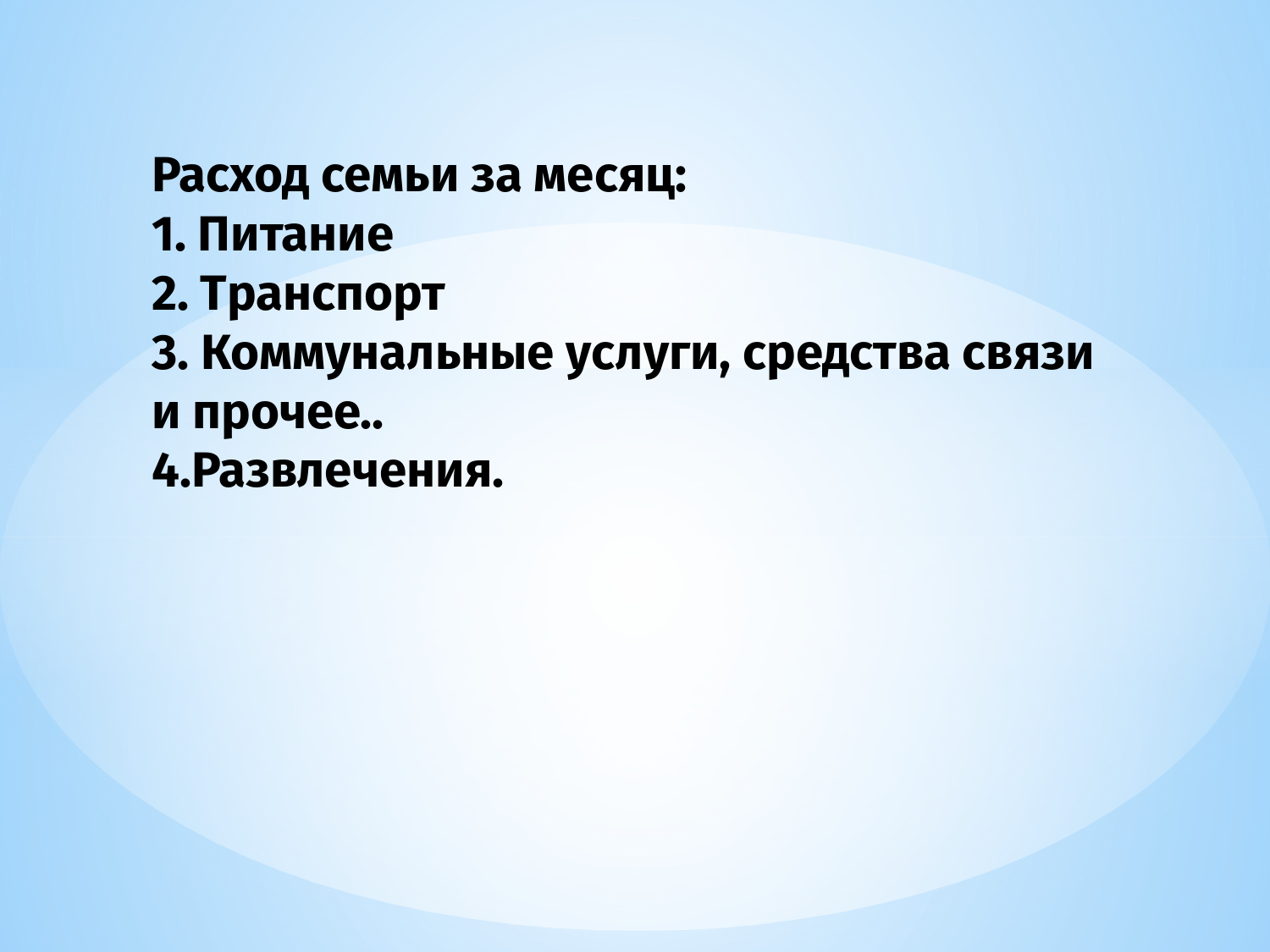

# Расход семьи за месяц: 1. Питание 2. Транспорт 3. Коммунальные услуги, средства связи и прочее.. 4.Развлечения.